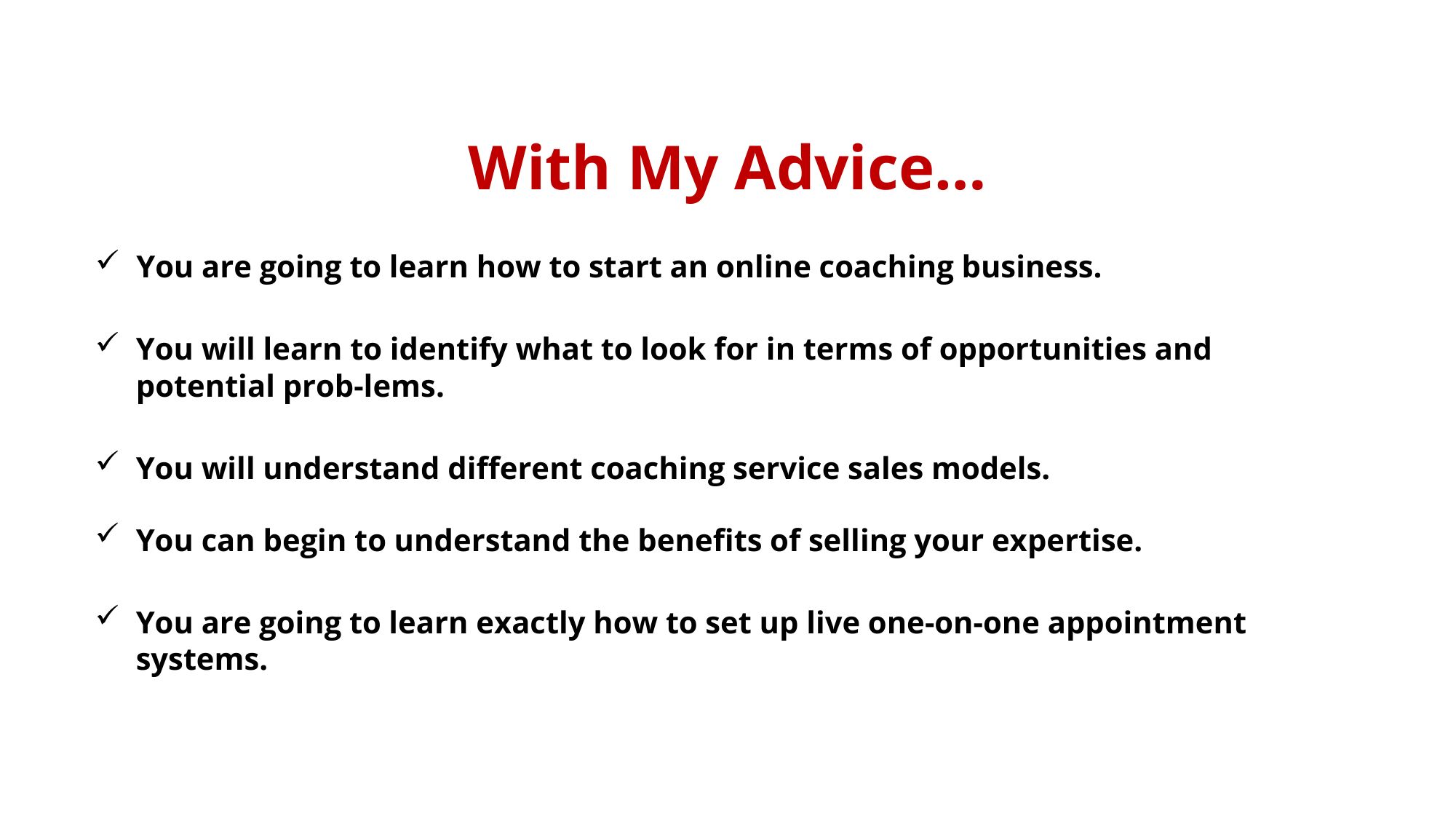

With My Advice…
You are going to learn how to start an online coaching business.
You will learn to identify what to look for in terms of opportunities and potential prob-lems.
You will understand different coaching service sales models.
You can begin to understand the benefits of selling your expertise.
You are going to learn exactly how to set up live one-on-one appointment systems.